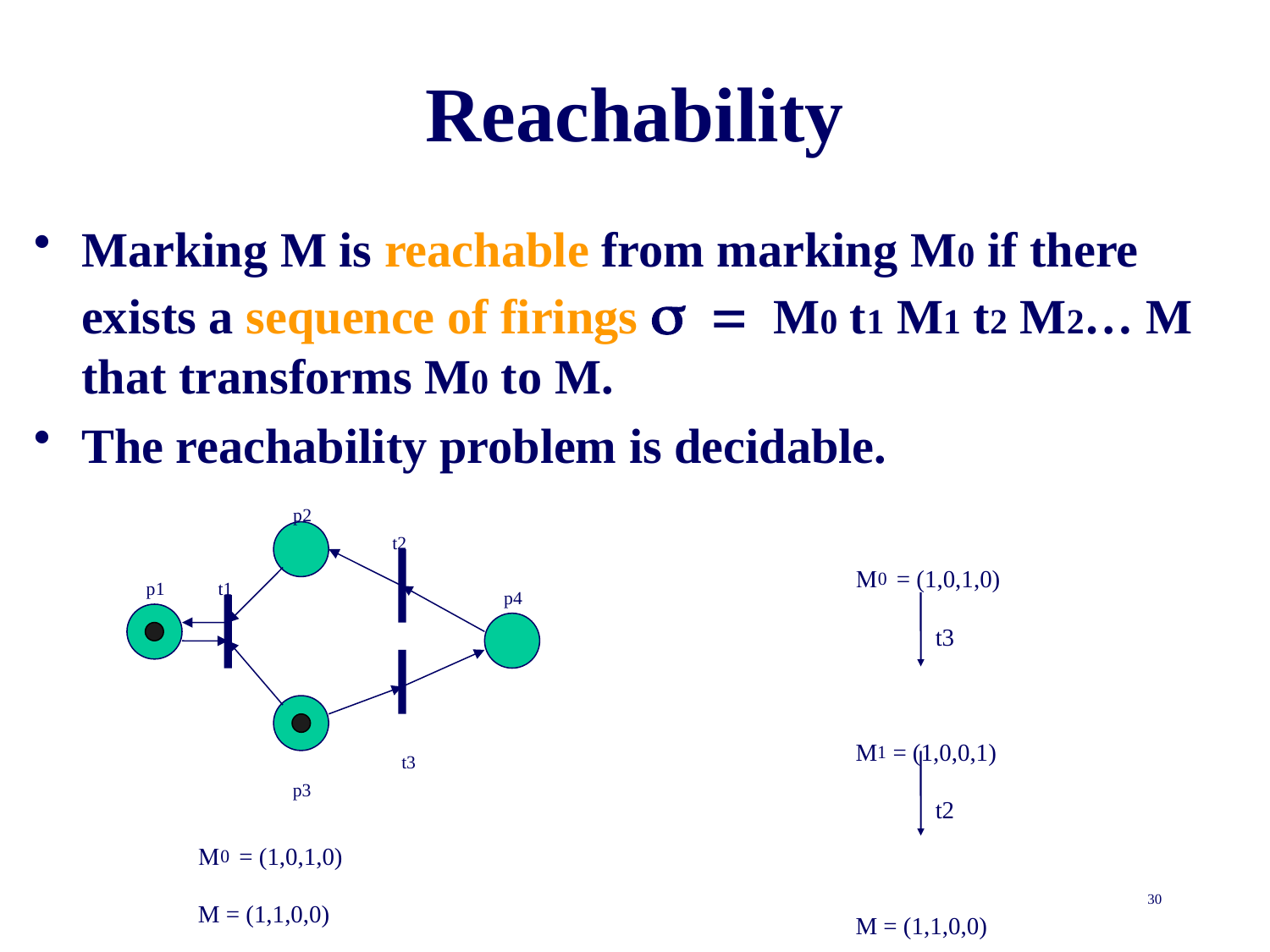

# Reachability
Marking M is reachable from marking M0 if there exists a sequence of firings σ = M0 t1 M1 t2 M2… M that transforms M0 to M.
The reachability problem is decidable.
p2
t2

Μ0 = (1,0,1,0)
             t3

M1 = (1,0,0,1)
             t2

M = (1,1,0,0)
p1
t1

p4

t3
p3

Μ0 = (1,0,1,0)
M = (1,1,0,0)
30